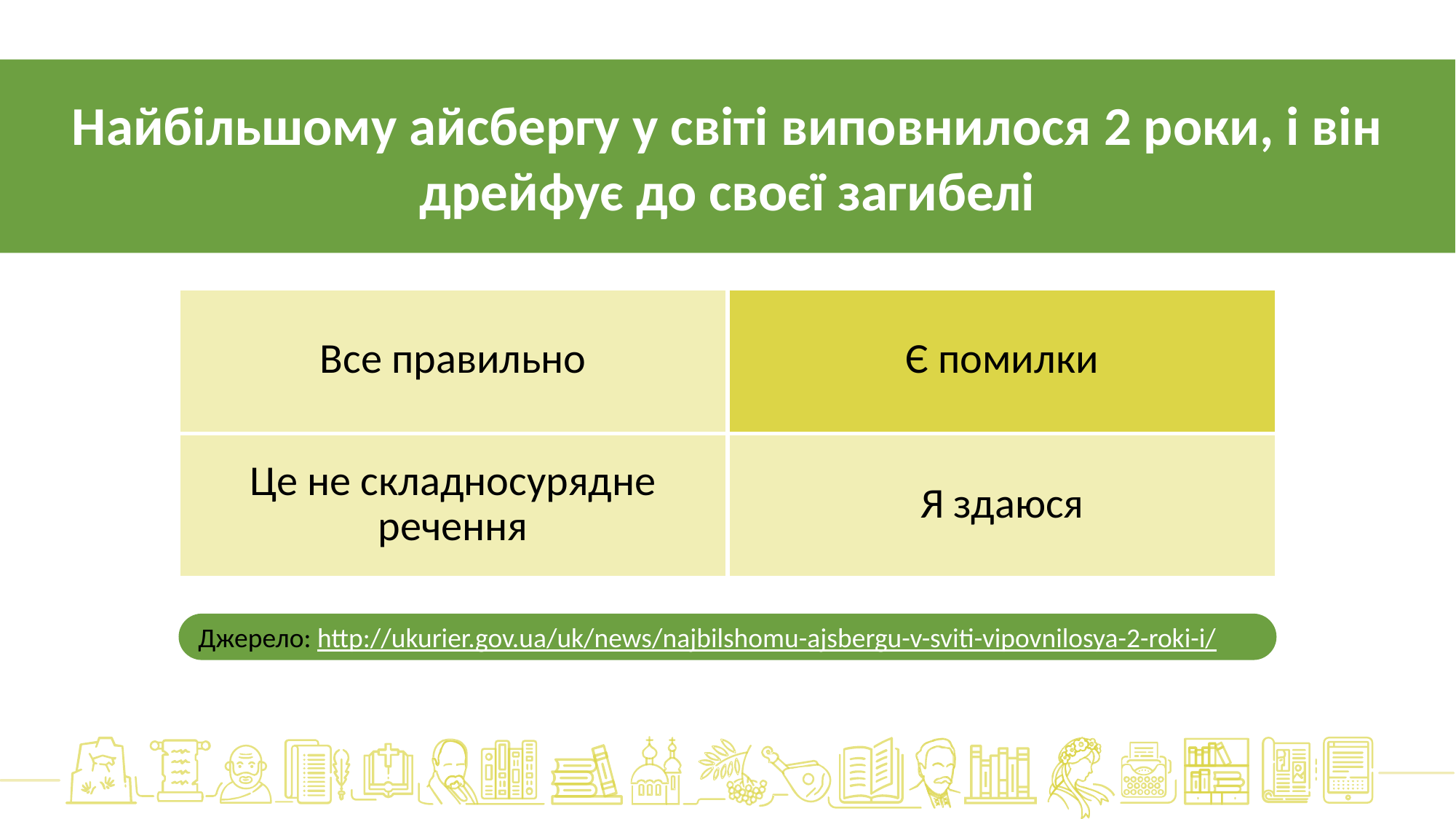

Найбільшому айсбергу у світі виповнилося 2 роки, і він дрейфує до своєї загибелі
| Все правильно | Є помилки |
| --- | --- |
| Це не складносурядне речення | Я здаюся |
Джерело: http://ukurier.gov.ua/uk/news/najbilshomu-ajsbergu-v-sviti-vipovnilosya-2-roki-i/